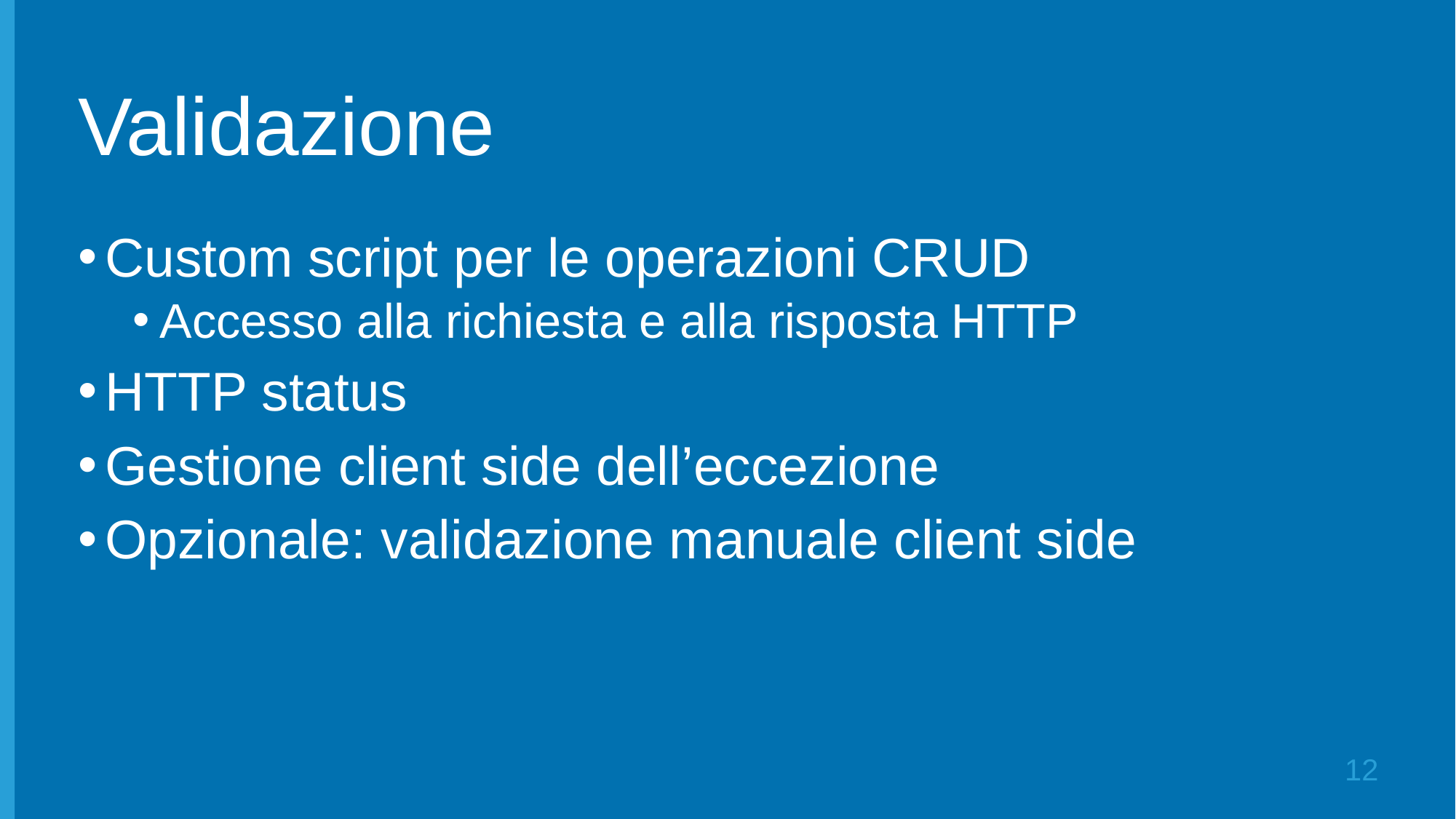

# Validazione
Custom script per le operazioni CRUD
Accesso alla richiesta e alla risposta HTTP
HTTP status
Gestione client side dell’eccezione
Opzionale: validazione manuale client side
12